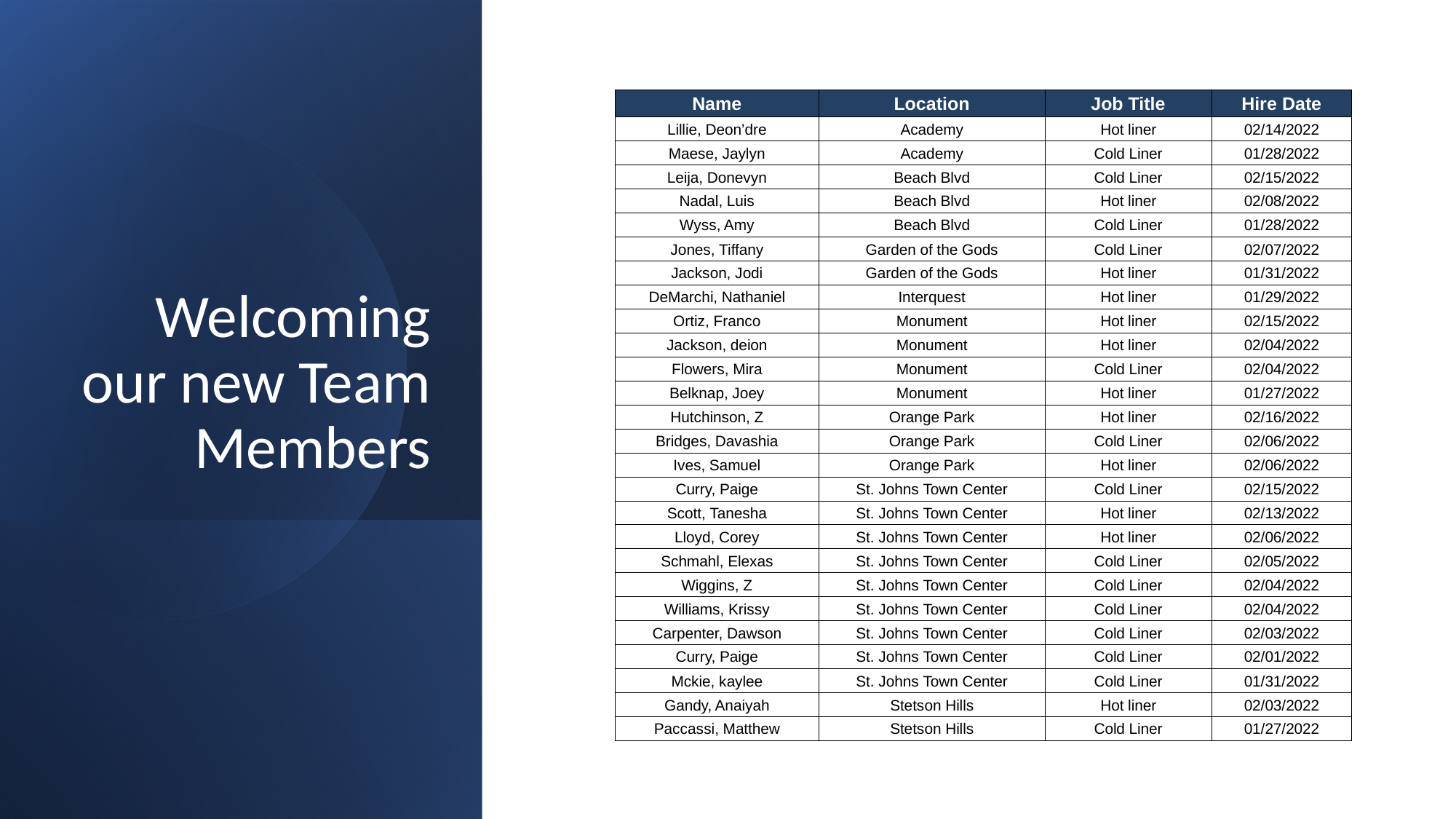

| Name | Location | Job Title | Hire Date |
| --- | --- | --- | --- |
| Lillie, Deon’dre | Academy | Hot liner | 02/14/2022 |
| Maese, Jaylyn | Academy | Cold Liner | 01/28/2022 |
| Leija, Donevyn | Beach Blvd | Cold Liner | 02/15/2022 |
| Nadal, Luis | Beach Blvd | Hot liner | 02/08/2022 |
| Wyss, Amy | Beach Blvd | Cold Liner | 01/28/2022 |
| Jones, Tiffany | Garden of the Gods | Cold Liner | 02/07/2022 |
| Jackson, Jodi | Garden of the Gods | Hot liner | 01/31/2022 |
| DeMarchi, Nathaniel | Interquest | Hot liner | 01/29/2022 |
| Ortiz, Franco | Monument | Hot liner | 02/15/2022 |
| Jackson, deion | Monument | Hot liner | 02/04/2022 |
| Flowers, Mira | Monument | Cold Liner | 02/04/2022 |
| Belknap, Joey | Monument | Hot liner | 01/27/2022 |
| Hutchinson, Z | Orange Park | Hot liner | 02/16/2022 |
| Bridges, Davashia | Orange Park | Cold Liner | 02/06/2022 |
| Ives, Samuel | Orange Park | Hot liner | 02/06/2022 |
| Curry, Paige | St. Johns Town Center | Cold Liner | 02/15/2022 |
| Scott, Tanesha | St. Johns Town Center | Hot liner | 02/13/2022 |
| Lloyd, Corey | St. Johns Town Center | Hot liner | 02/06/2022 |
| Schmahl, Elexas | St. Johns Town Center | Cold Liner | 02/05/2022 |
| Wiggins, Z | St. Johns Town Center | Cold Liner | 02/04/2022 |
| Williams, Krissy | St. Johns Town Center | Cold Liner | 02/04/2022 |
| Carpenter, Dawson | St. Johns Town Center | Cold Liner | 02/03/2022 |
| Curry, Paige | St. Johns Town Center | Cold Liner | 02/01/2022 |
| Mckie, kaylee | St. Johns Town Center | Cold Liner | 01/31/2022 |
| Gandy, Anaiyah | Stetson Hills | Hot liner | 02/03/2022 |
| Paccassi, Matthew | Stetson Hills | Cold Liner | 01/27/2022 |

# Welcoming our new Team Members